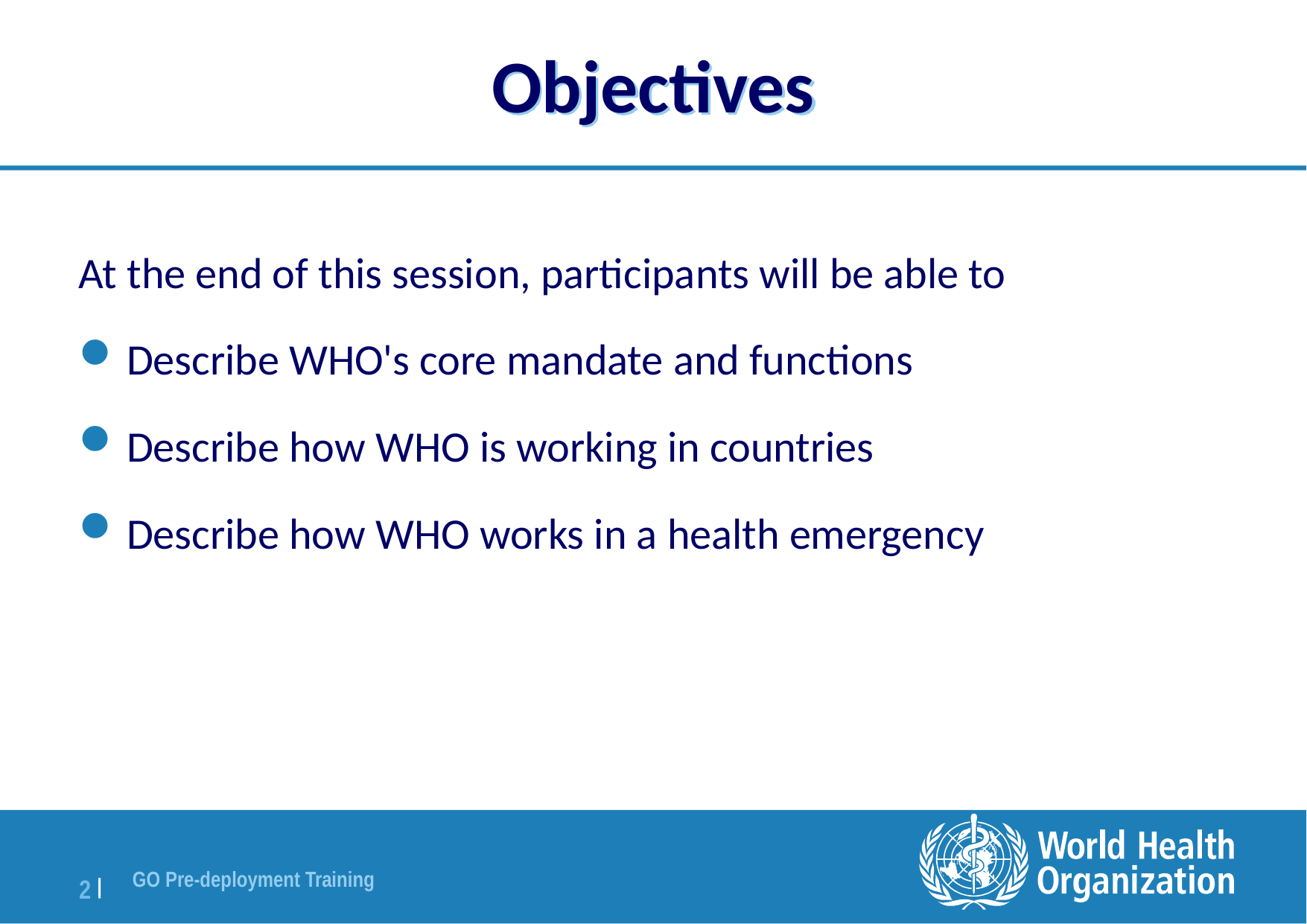

# Objectives
At the end of this session, participants will be able to
Describe WHO's core mandate and functions
Describe how WHO is working in countries
Describe how WHO works in a health emergency